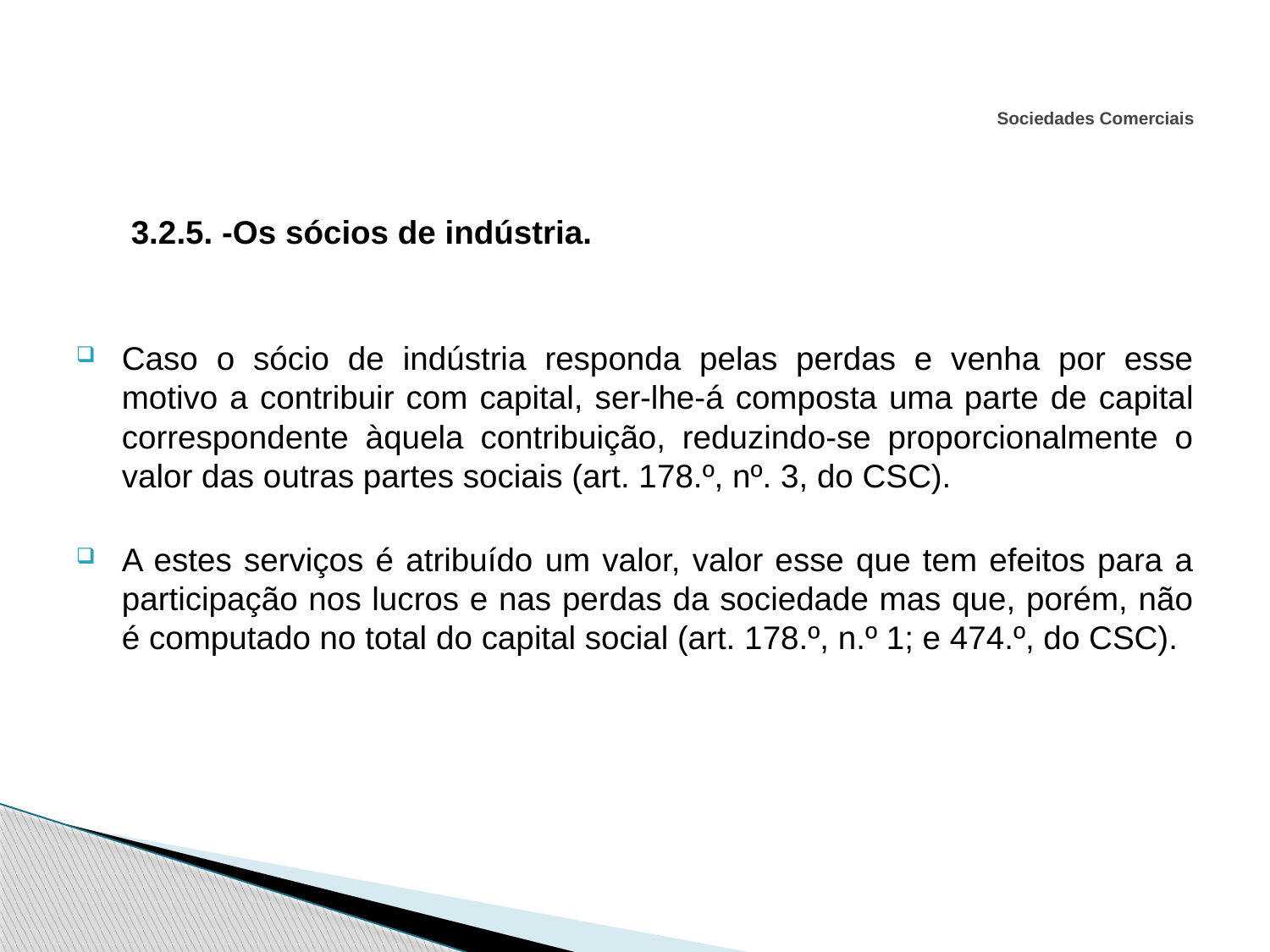

# Sociedades Comerciais
	 3.2.5. -Os sócios de indústria.

Caso o sócio de indústria responda pelas perdas e venha por esse motivo a contribuir com capital, ser-lhe-á composta uma parte de capital correspondente àquela contribuição, reduzindo-se proporcionalmente o valor das outras partes sociais (art. 178.º, nº. 3, do CSC).

A estes serviços é atribuído um valor, valor esse que tem efeitos para a participação nos lucros e nas perdas da sociedade mas que, porém, não é computado no total do capital social (art. 178.º, n.º 1; e 474.º, do CSC).